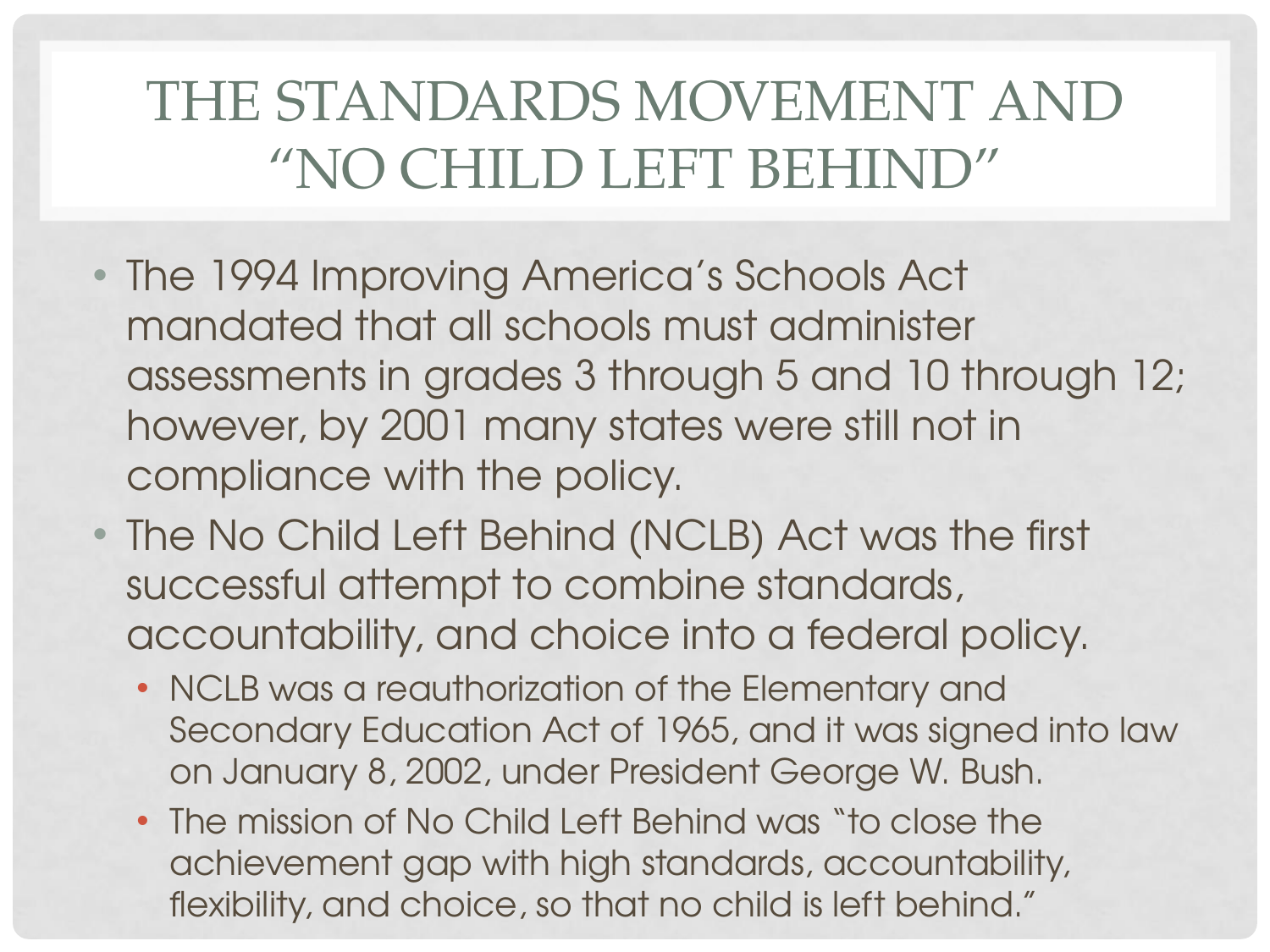

# THE STANDARDS MOVEMENT AND “NO CHILD LEFT BEHIND”
The 1994 Improving America’s Schools Act mandated that all schools must administer assessments in grades 3 through 5 and 10 through 12; however, by 2001 many states were still not in compliance with the policy.
The No Child Left Behind (NCLB) Act was the first successful attempt to combine standards, accountability, and choice into a federal policy.
NCLB was a reauthorization of the Elementary and Secondary Education Act of 1965, and it was signed into law on January 8, 2002, under President George W. Bush.
The mission of No Child Left Behind was “to close the achievement gap with high standards, accountability, flexibility, and choice, so that no child is left behind.”